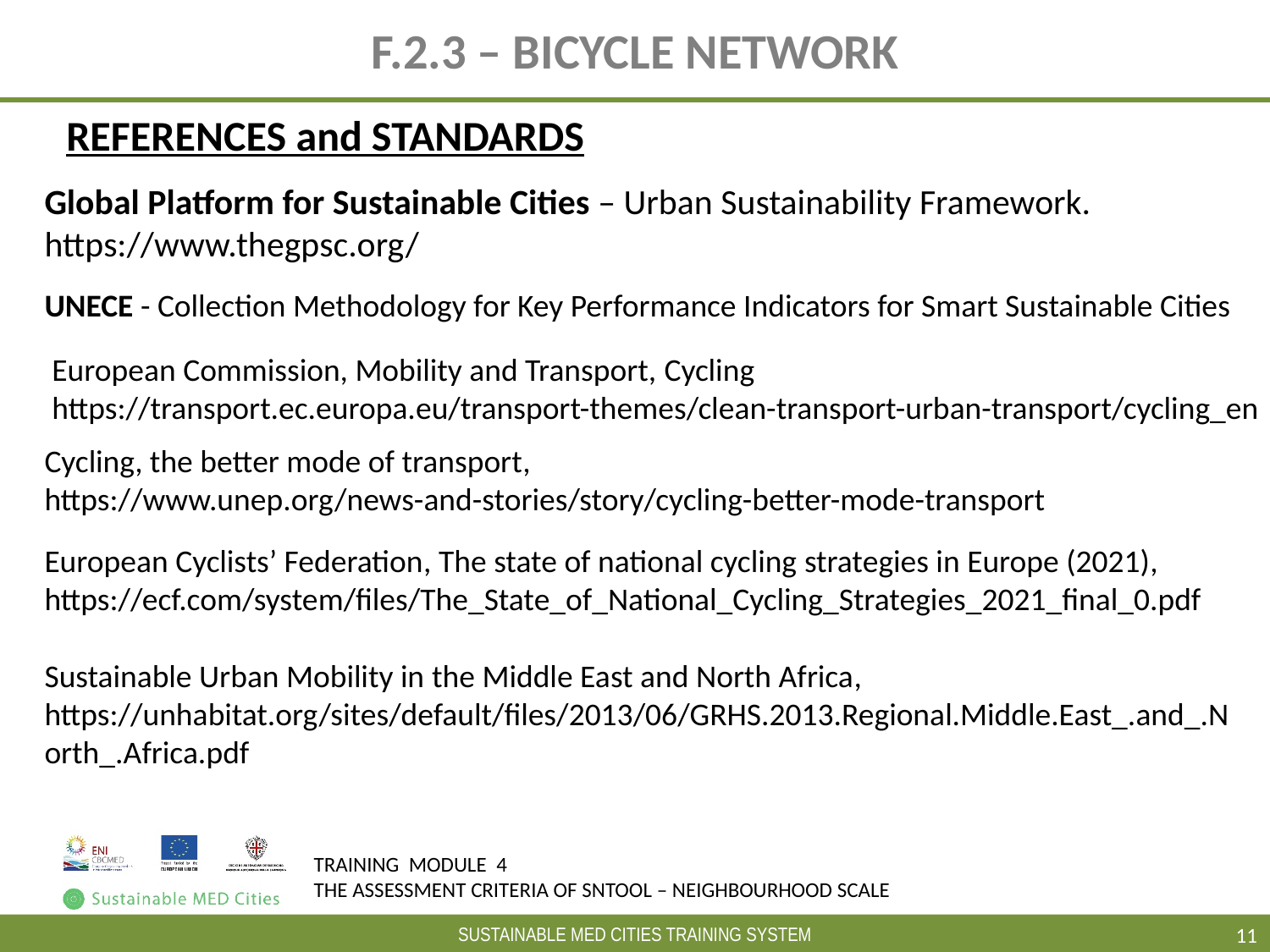

# F.2.3 – BICYCLE NETWORK
REFERENCES and STANDARDS
Global Platform for Sustainable Cities – Urban Sustainability Framework. https://www.thegpsc.org/

UNECE - Collection Methodology for Key Performance Indicators for Smart Sustainable Cities
European Commission, Mobility and Transport, Cycling
https://transport.ec.europa.eu/transport-themes/clean-transport-urban-transport/cycling_en

Cycling, the better mode of transport,
https://www.unep.org/news-and-stories/story/cycling-better-mode-transport

European Cyclists’ Federation, The state of national cycling strategies in Europe (2021), https://ecf.com/system/files/The_State_of_National_Cycling_Strategies_2021_final_0.pdf

Sustainable Urban Mobility in the Middle East and North Africa, https://unhabitat.org/sites/default/files/2013/06/GRHS.2013.Regional.Middle.East_.and_.North_.Africa.pdf

11